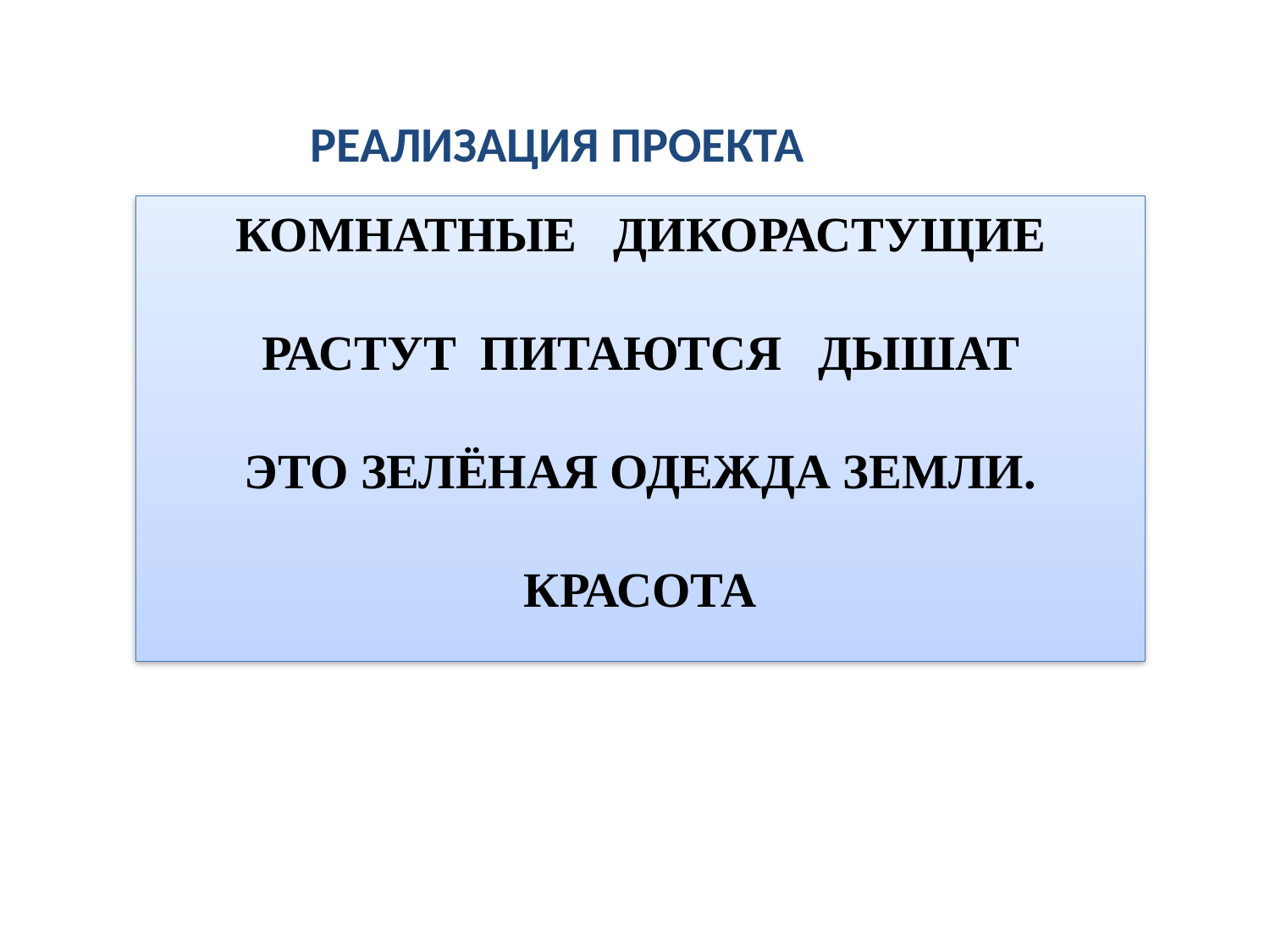

РЕАЛИЗАЦИЯ ПРОЕКТА
КОМНАТНЫЕ   ДИКОРАСТУЩИЕ

РАСТУТ  ПИТАЮТСЯ   ДЫШАТ

ЭТО ЗЕЛЁНАЯ ОДЕЖДА ЗЕМЛИ.

КРАСОТА